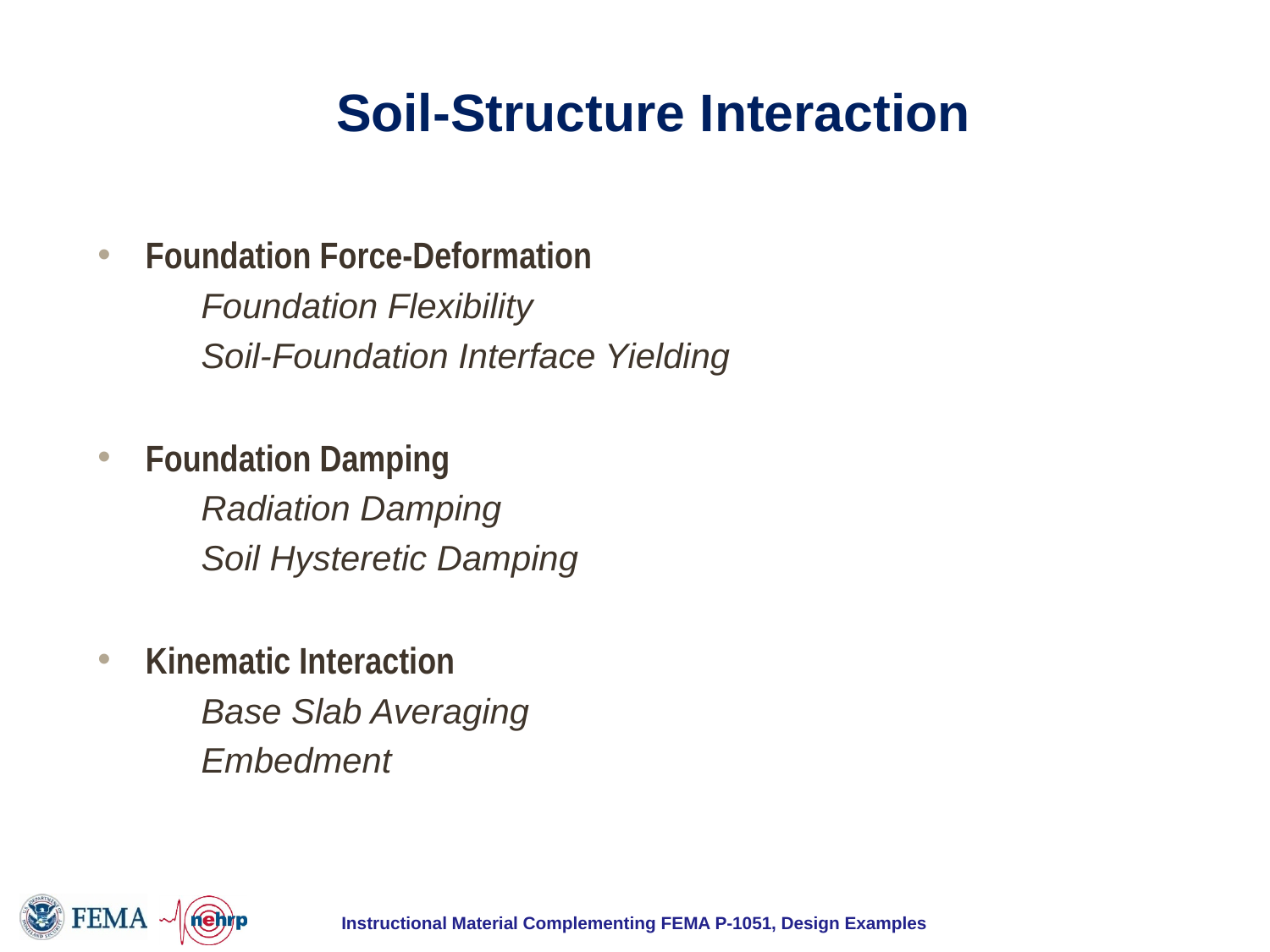

# Soil-Structure Interaction
Foundation Force-Deformation
Foundation Flexibility
Soil-Foundation Interface Yielding

Foundation Damping
Radiation Damping
Soil Hysteretic Damping

Kinematic Interaction
Base Slab Averaging
Embedment